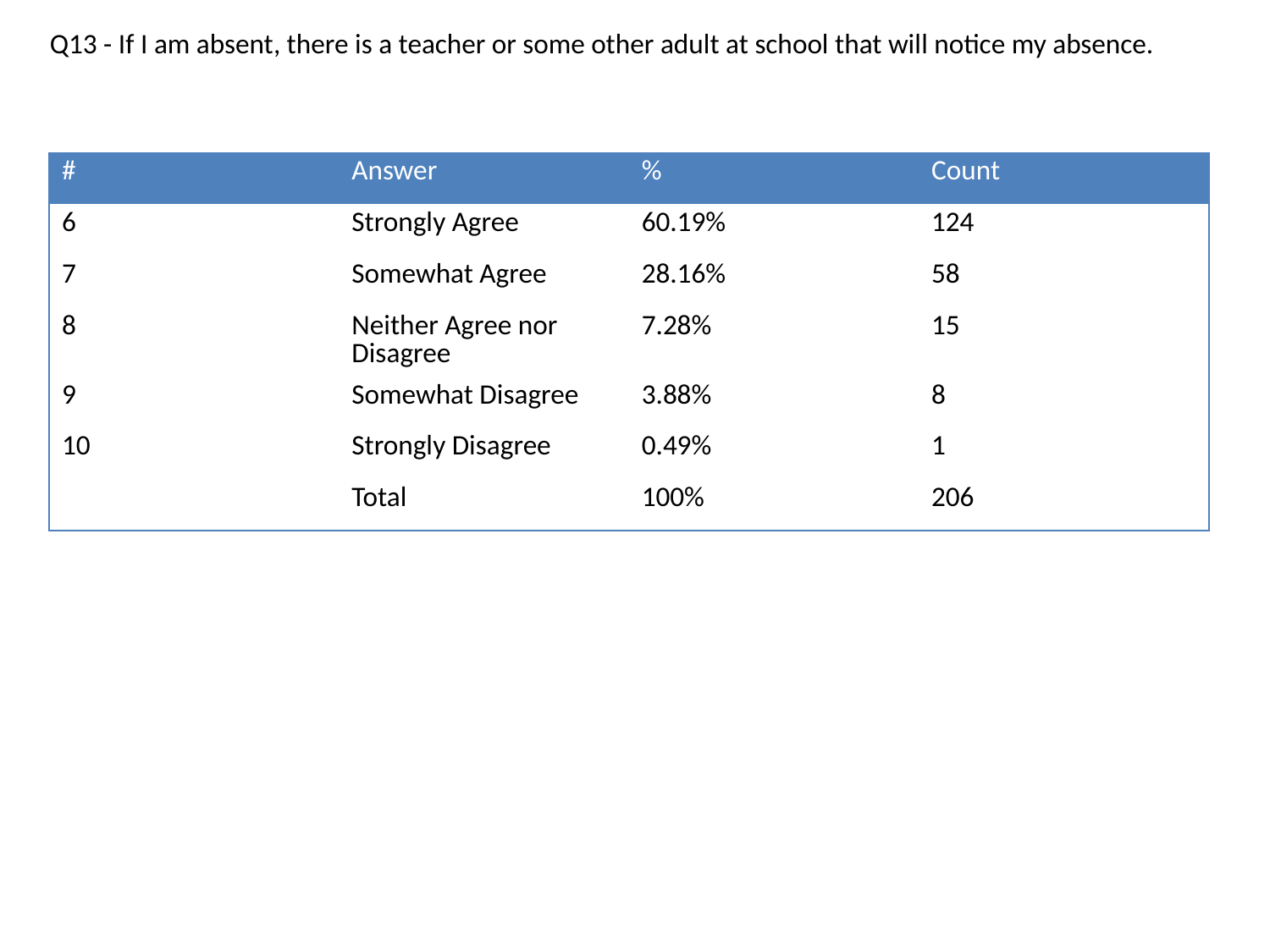

Q13 - If I am absent, there is a teacher or some other adult at school that will notice my absence.
| # | Answer | % | Count |
| --- | --- | --- | --- |
| 6 | Strongly Agree | 60.19% | 124 |
| 7 | Somewhat Agree | 28.16% | 58 |
| 8 | Neither Agree nor Disagree | 7.28% | 15 |
| 9 | Somewhat Disagree | 3.88% | 8 |
| 10 | Strongly Disagree | 0.49% | 1 |
|  | Total | 100% | 206 |